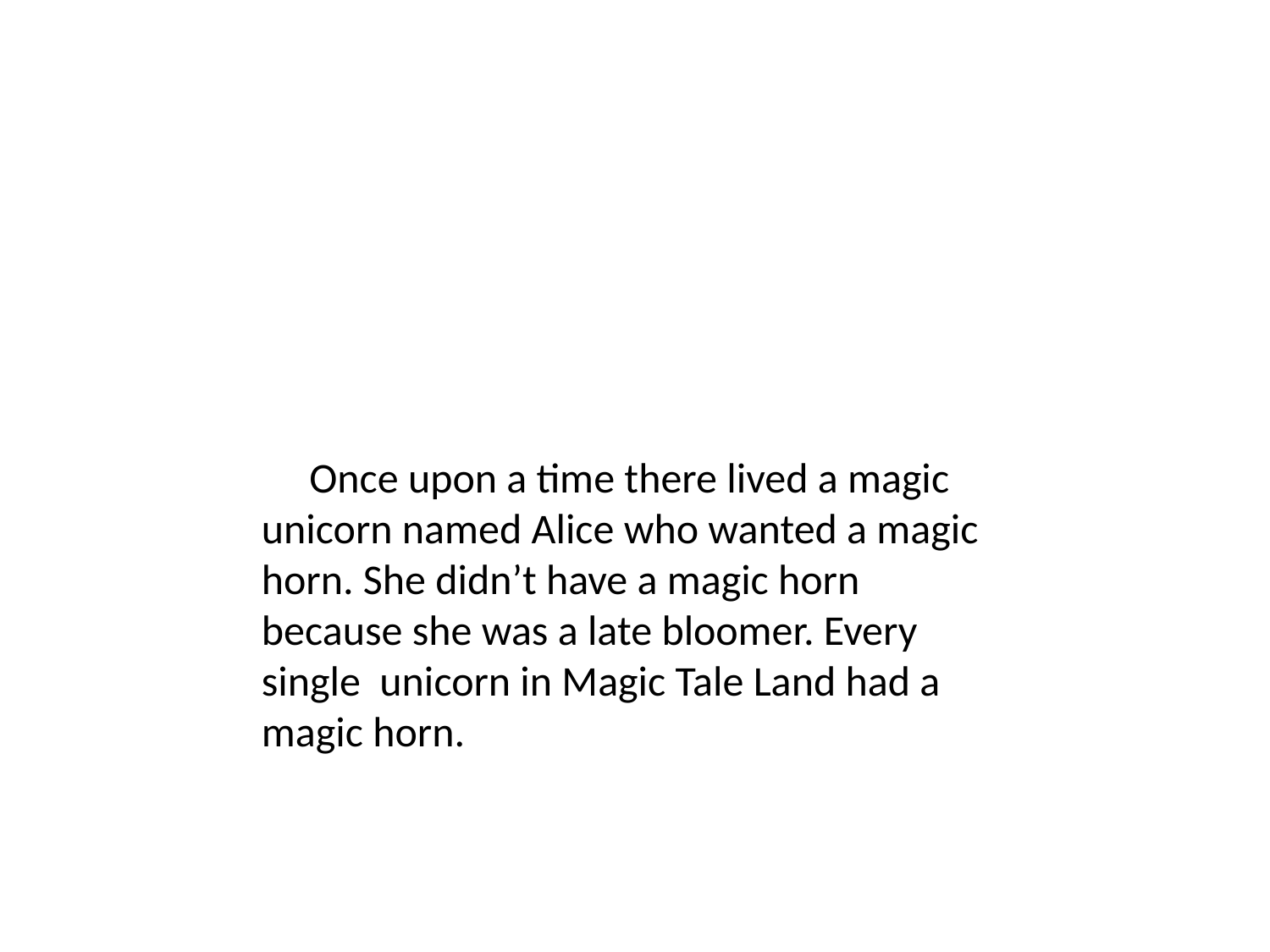

Once upon a time there lived a magic unicorn named Alice who wanted a magic horn. She didn’t have a magic horn because she was a late bloomer. Every single  unicorn in Magic Tale Land had a magic horn.